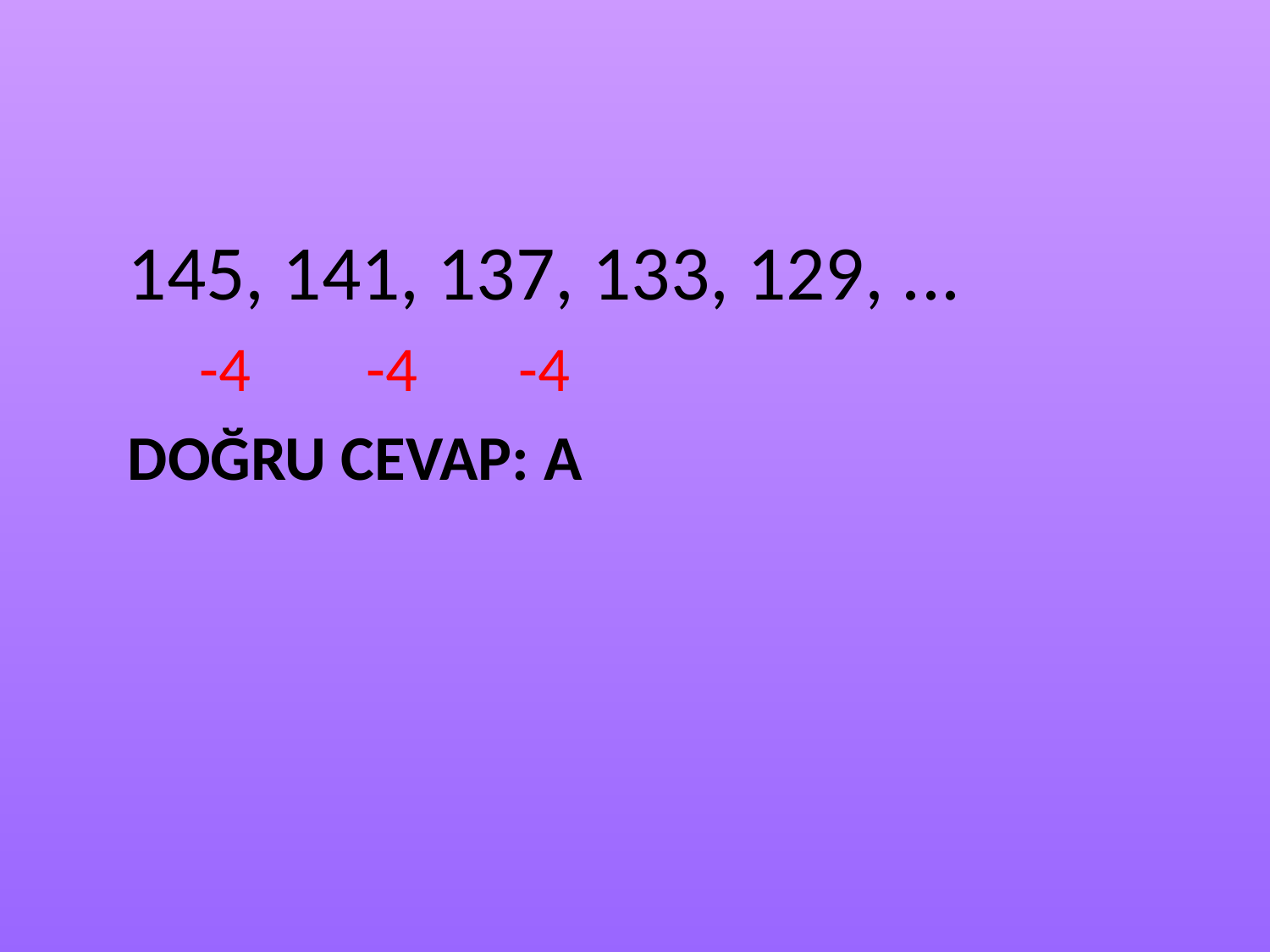

145, 141, 137, 133, 129, ...
     -4        -4       -4
DOĞRU CEVAP: A